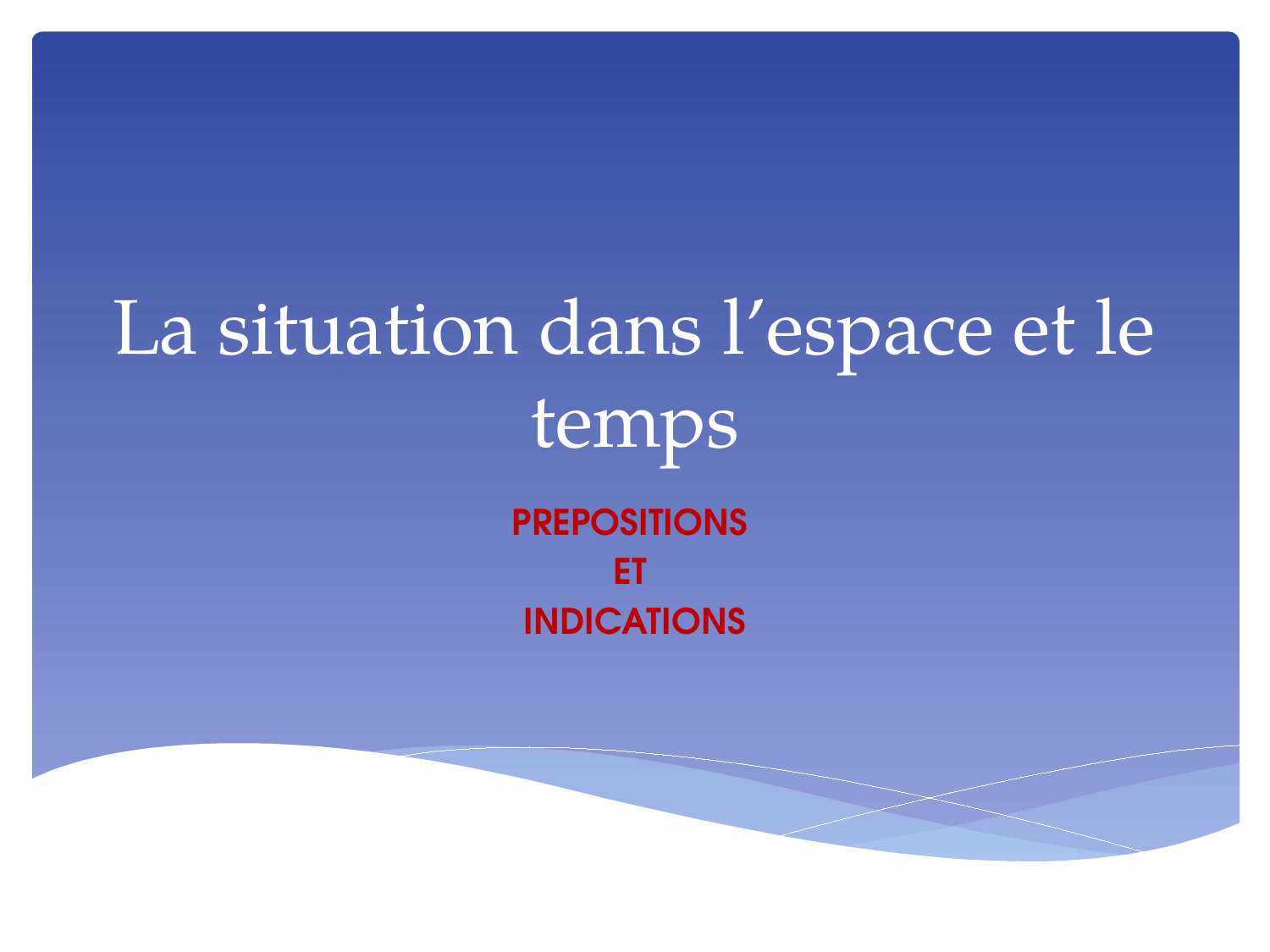

# La situation dans l’espace et le temps
PREPOSITIONS
ET
INDICATIONS